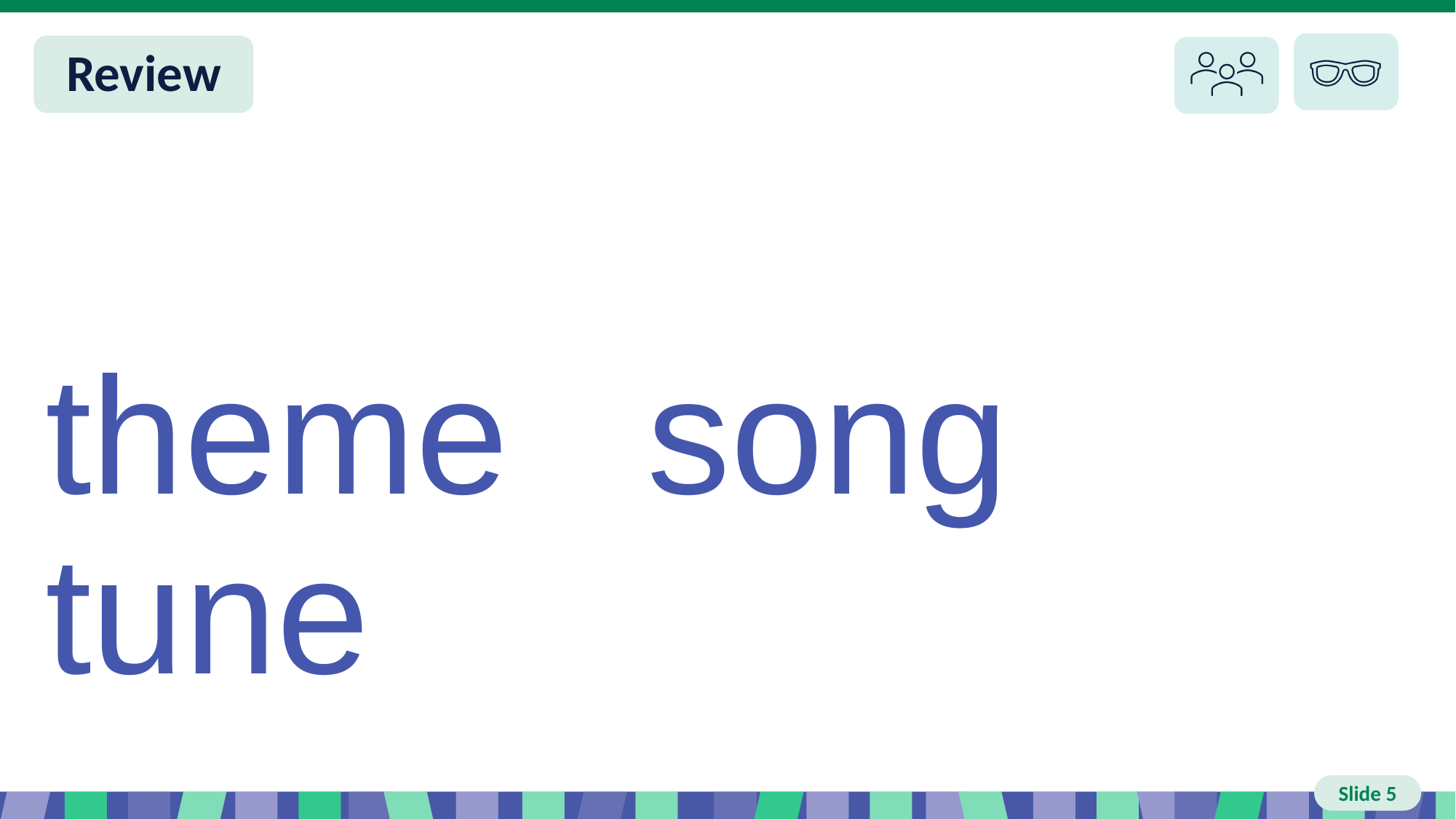

# Slide 5 Review
theme   song   tune